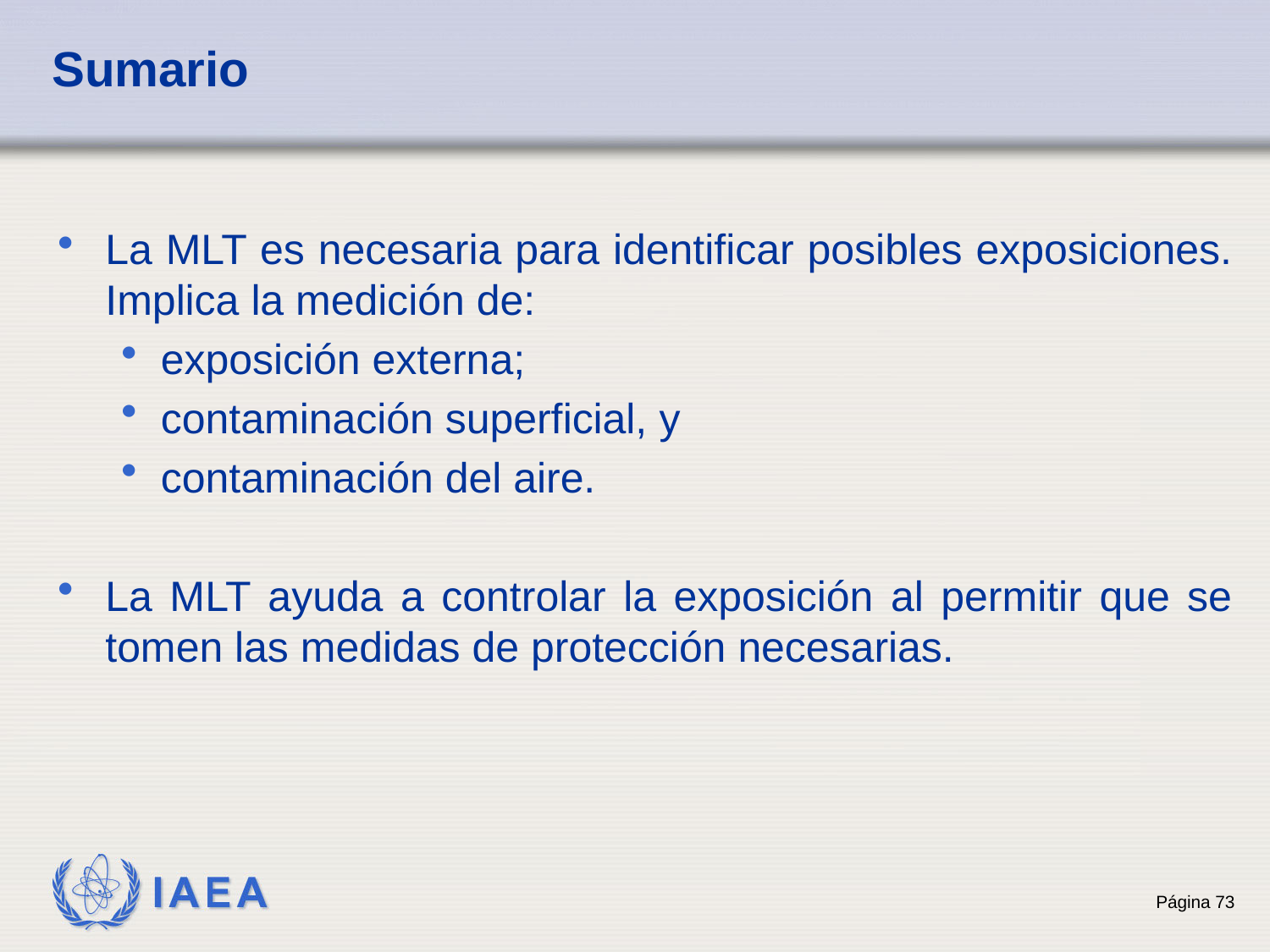

# Sumario
La MLT es necesaria para identificar posibles exposiciones. Implica la medición de:
exposición externa;
contaminación superficial, y
contaminación del aire.

La MLT ayuda a controlar la exposición al permitir que se tomen las medidas de protección necesarias.
73